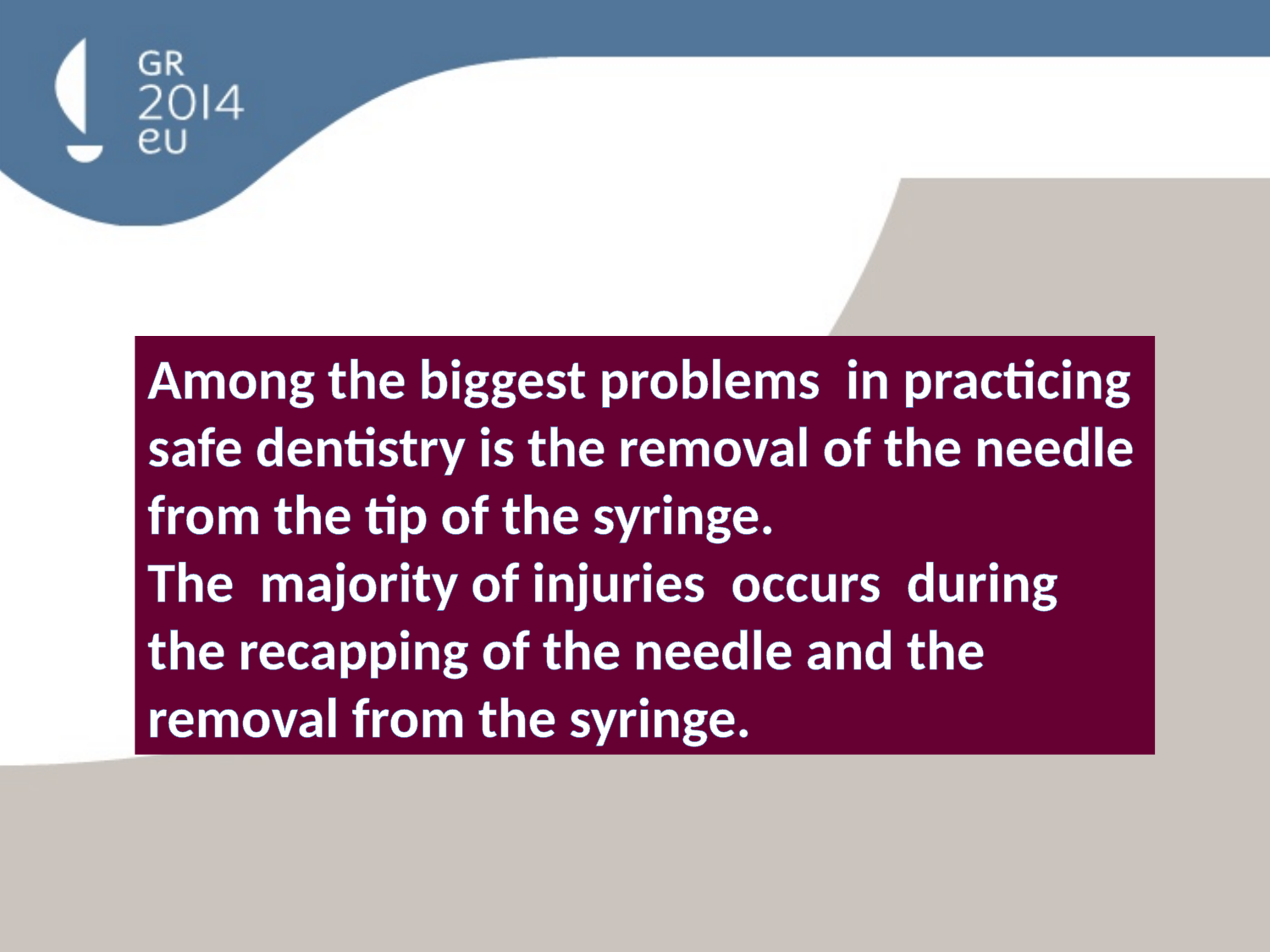

Among the biggest problems  in practicing safe dentistry is the removal of the needle from the tip of the syringe.
The  majority of injuries  occurs  during the recapping of the needle and the removal from the syringe.